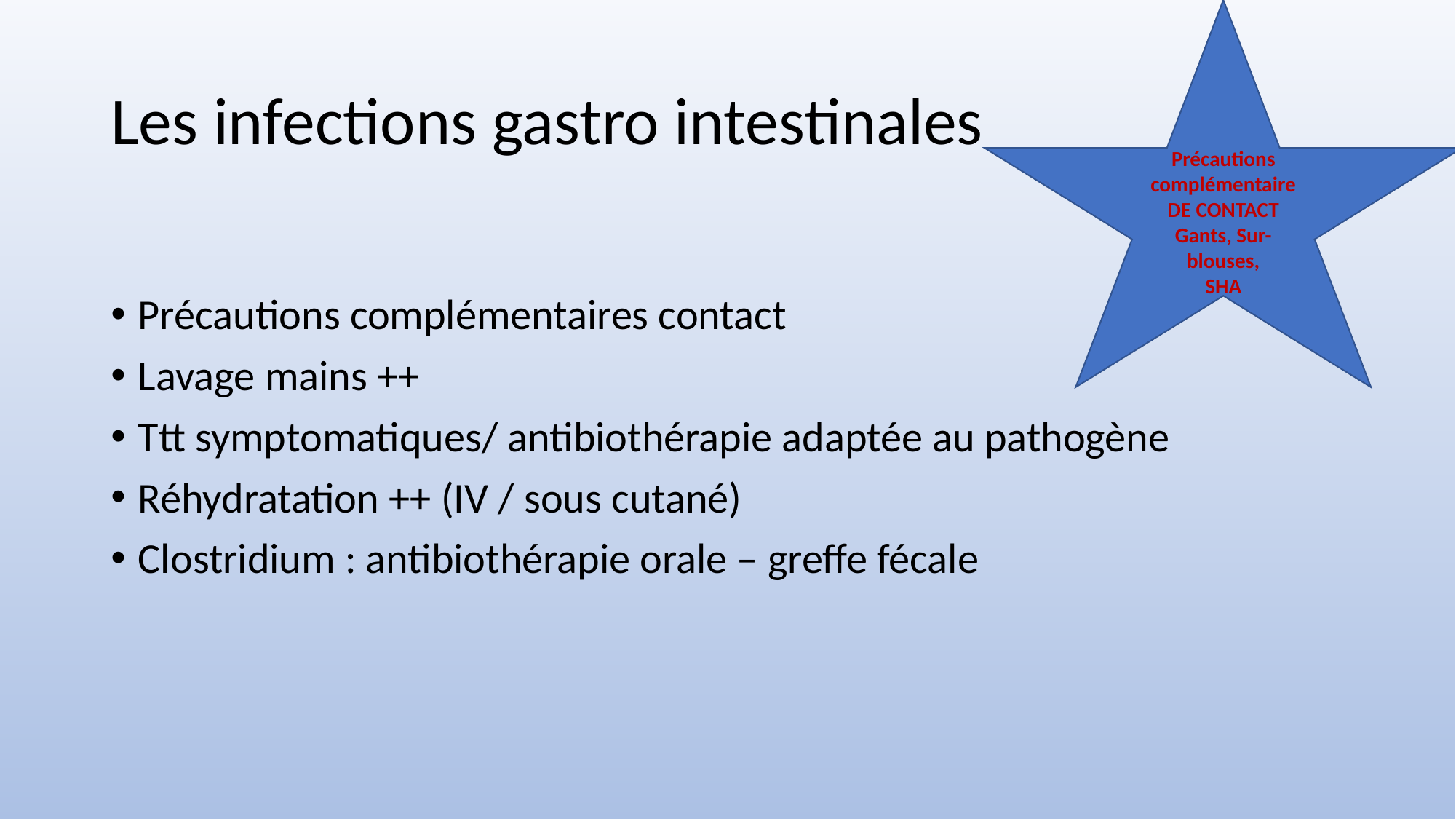

Précautions complémentaire DE CONTACT
Gants, Sur-blouses,
SHA
# Les infections gastro intestinales
Précautions complémentaires contact
Lavage mains ++
Ttt symptomatiques/ antibiothérapie adaptée au pathogène
Réhydratation ++ (IV / sous cutané)
Clostridium : antibiothérapie orale – greffe fécale